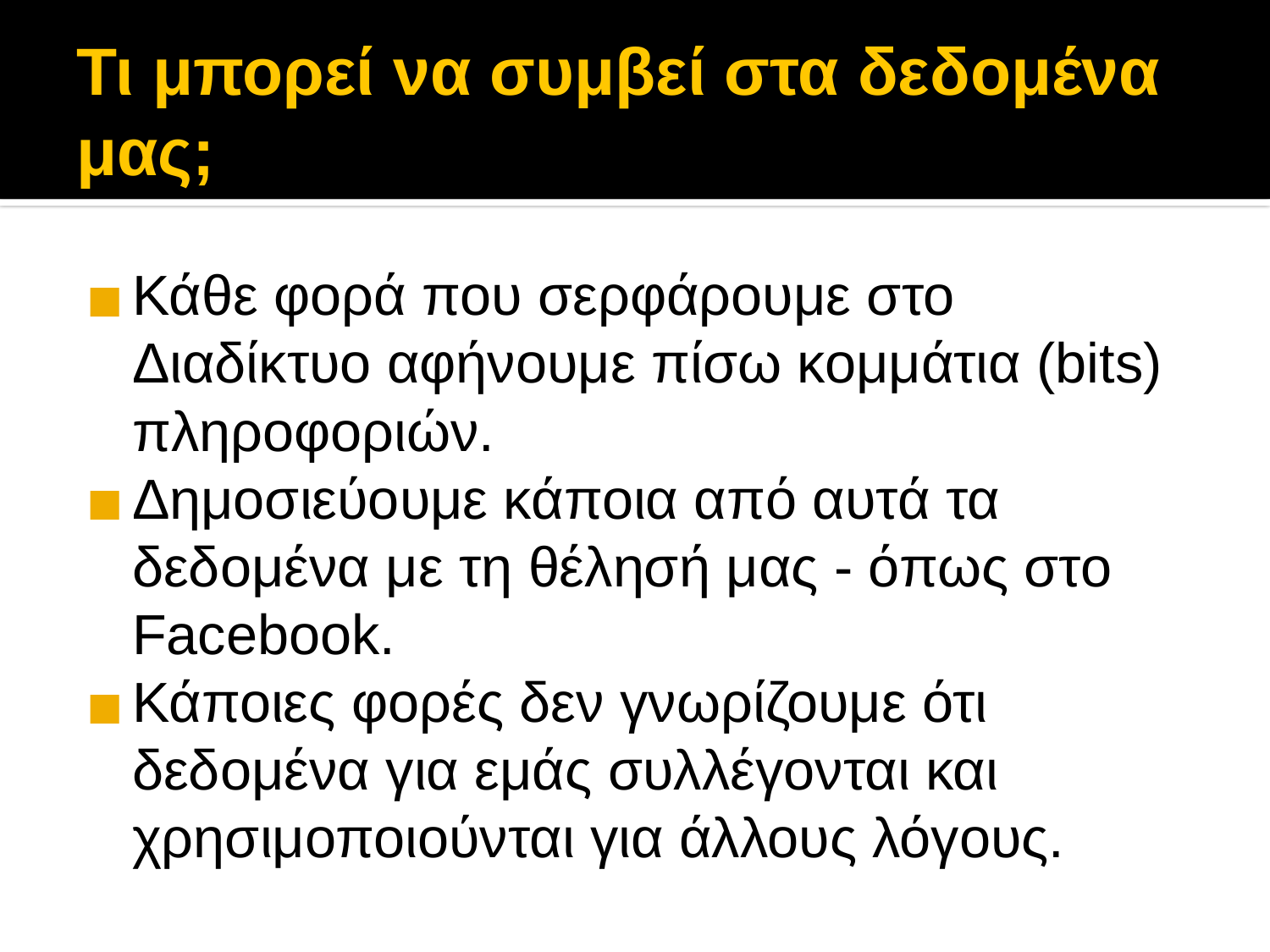

# Τι μπορεί να συμβεί στα δεδομένα μας;
Κάθε φορά που σερφάρουμε στο Διαδίκτυο αφήνουμε πίσω κομμάτια (bits) πληροφοριών.
Δημοσιεύουμε κάποια από αυτά τα δεδομένα με τη θέλησή μας - όπως στο Facebook.
Κάποιες φορές δεν γνωρίζουμε ότι δεδομένα για εμάς συλλέγονται και χρησιμοποιούνται για άλλους λόγους.